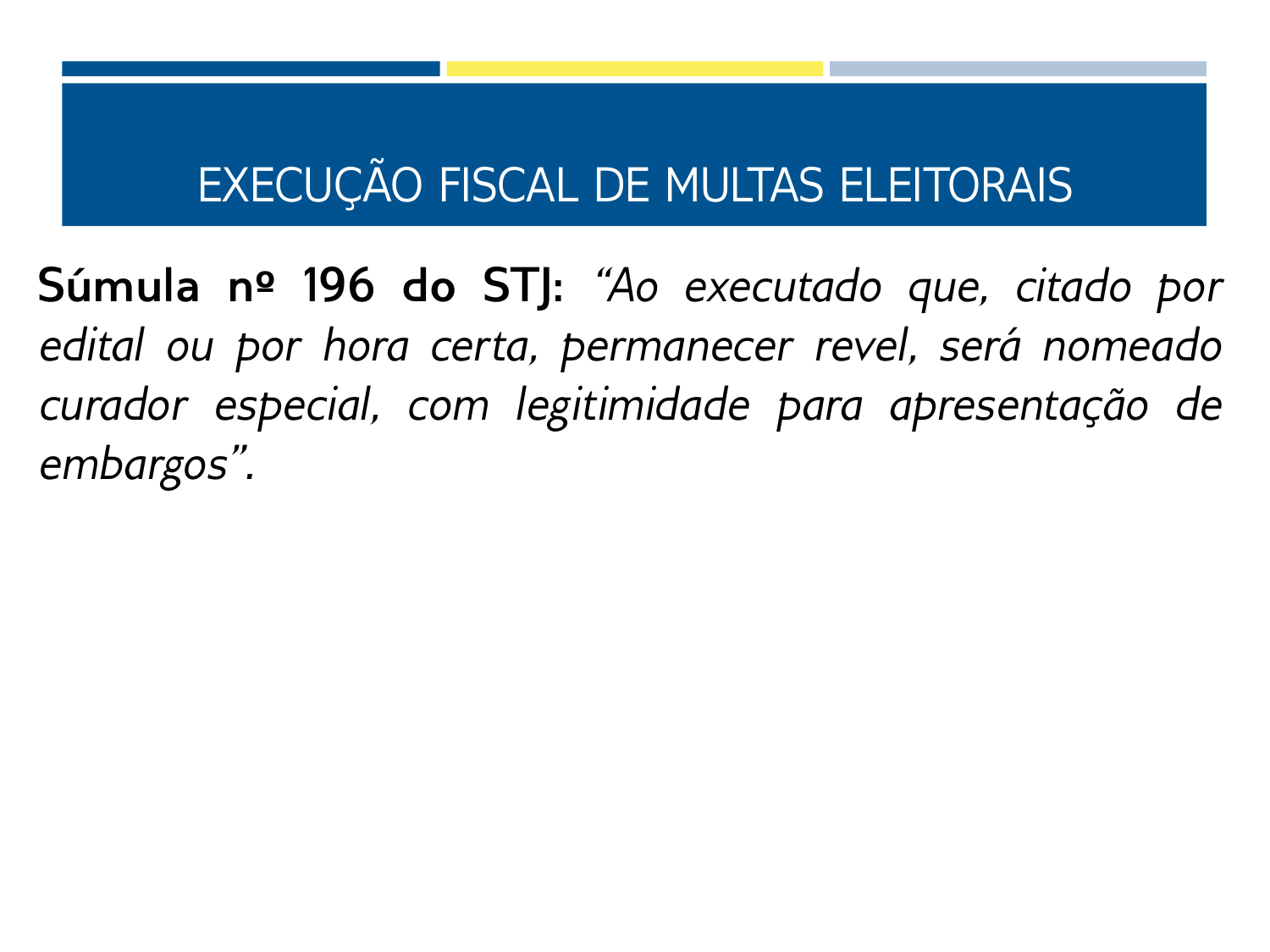

# EXECUÇÃO FISCAL DE MULTAS ELEITORAIS
Súmula nº 196 do STJ: “Ao executado que, citado por edital ou por hora certa, permanecer revel, será nomeado curador especial, com legitimidade para apresentação de embargos”.